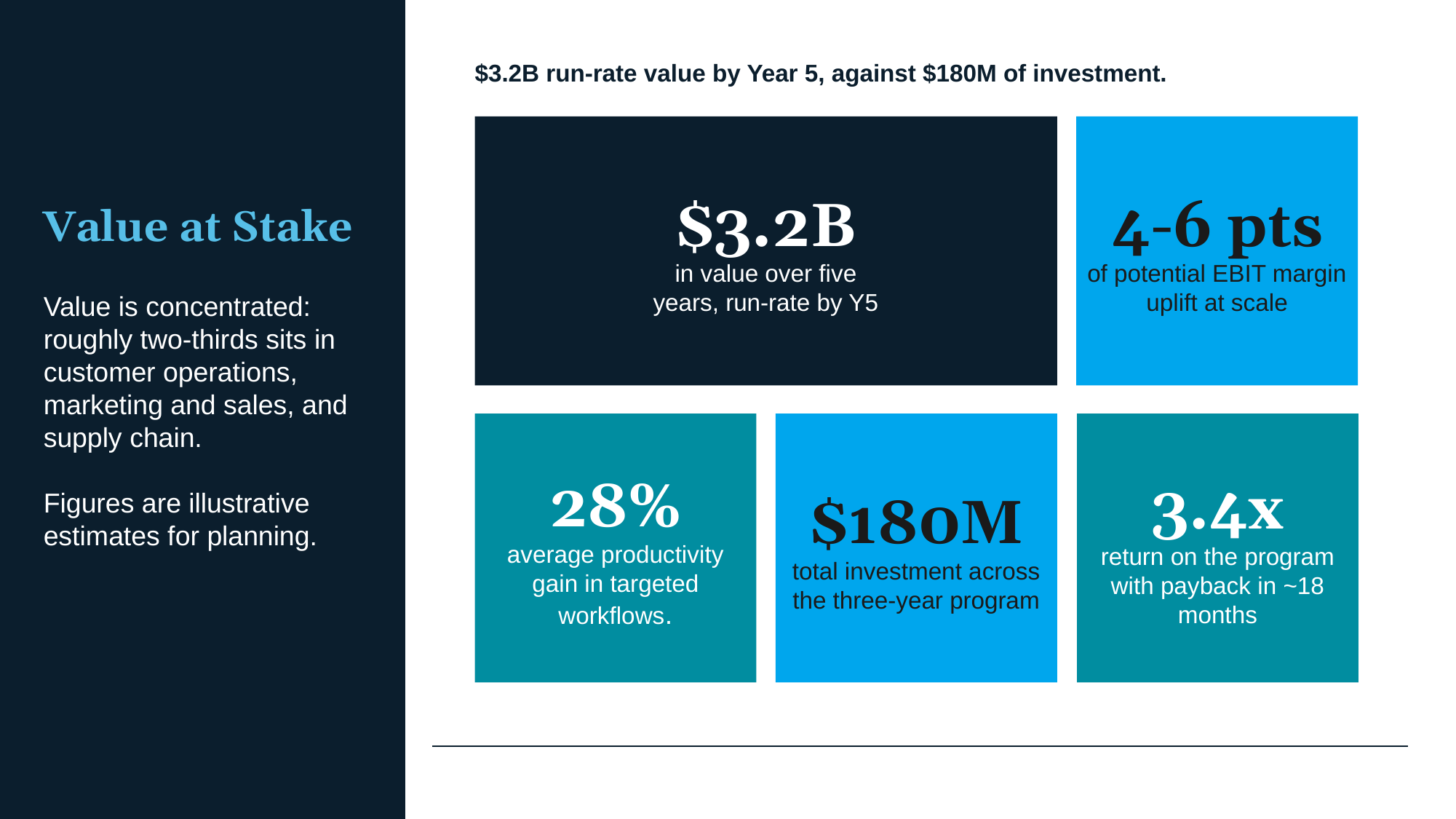

# Value at Stake
$3.2B run-rate value by Year 5, against $180M of investment.
$3.2B
in value over five
years, run-rate by Y5
4-6 pts
of potential EBIT margin uplift at scale
Value is concentrated: roughly two-thirds sits in customer operations, marketing and sales, and supply chain.

Figures are illustrative estimates for planning.
28%
average productivity gain in targeted workflows.
$180M
total investment across the three-year program
3.4x
return on the program with payback in ~18 months